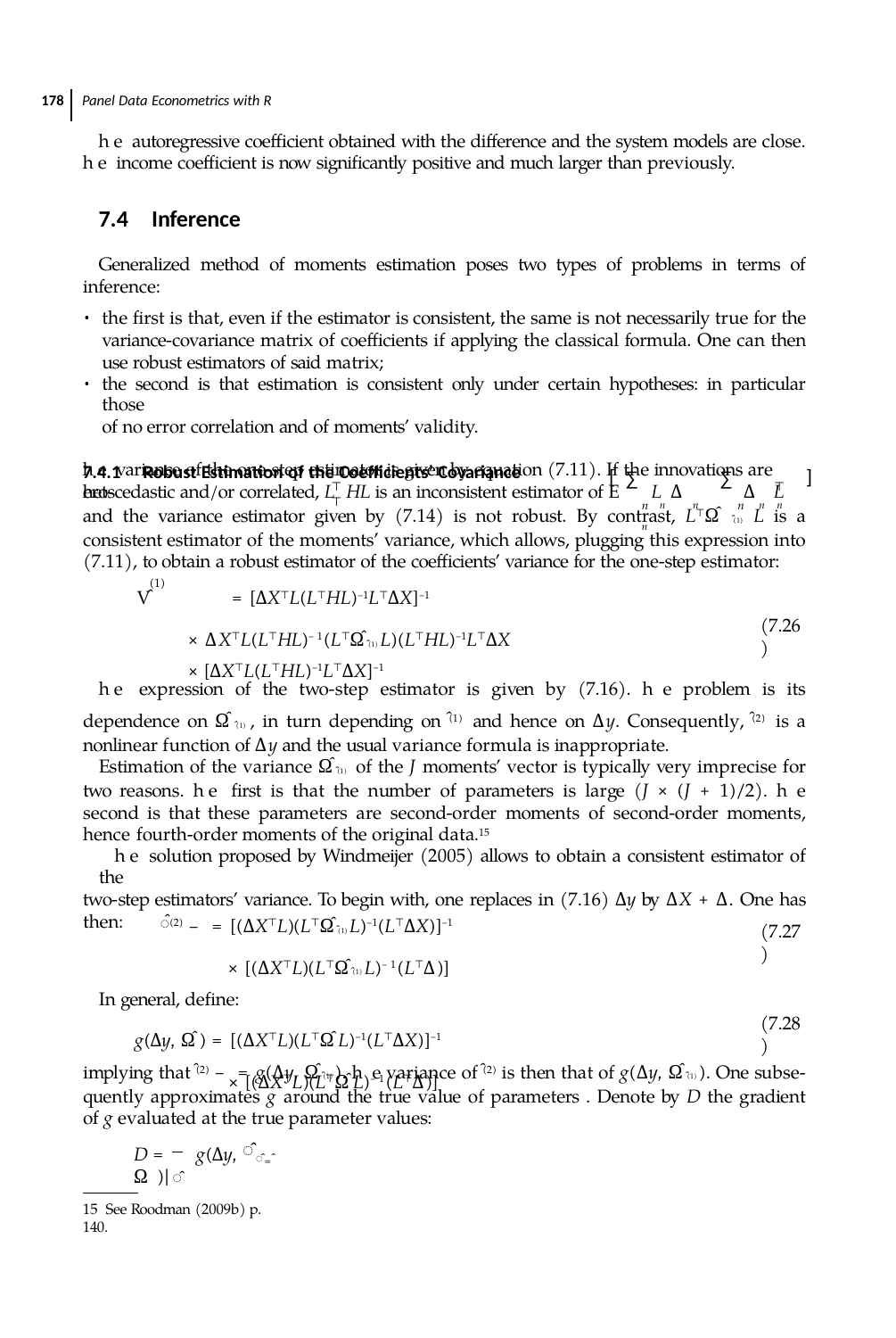

178  Panel Data Econometrics with R

he autoregressive coeﬃcient obtained with the difference and the system models are close. he income coeﬃcient is now signiﬁcantly positive and much larger than previously.

7.4  Inference

Generalized method of moments estimation poses two types of problems in terms of inference:
the ﬁrst is that, even if the estimator is consistent, the same is not necessarily true for the variance-covariance matrix of coeﬃcients if applying the classical formula. One can then use robust estimators of said matrix;
the second is that estimation is consistent only under certain hypotheses: in particular those
of no error correlation and of moments’ validity.

7.4.1  Robust Estimation of the Coefficients’ Covariance

he variance of the one-step estimator is given by equation (7.11). If the innovations are het-
[
 ]
∑
∑
⊤	⊤
⊤
Δ  L
eroscedastic and/or correlated, L HL is an inconsistent estimator of E	L Δ
n n	n	n  n n  n
and the variance estimator given by (7.14) is not robust. By contrast, L⊤Ω̂ ̂(1) L is a consistent estimator of the moments’ variance, which allows, plugging this expression into (7.11), to obtain a robust estimator of the coeﬃcients’ variance for the one-step estimator:
(1)
V̂	= [ΔX⊤L(L⊤HL)–1L⊤ΔX]–1
× ΔX⊤L(L⊤HL)–1(L⊤Ω̂ ̂(1) L)(L⊤HL)–1L⊤ΔX
× [ΔX⊤L(L⊤HL)–1L⊤ΔX]–1
(7.26)
he expression of the two-step estimator is given by (7.16). he problem is its dependence on Ω̂ ̂(1) , in turn depending on ̂(1)  and hence on Δy. Consequently, ̂(2)  is a nonlinear function of Δy and the usual variance formula is inappropriate.
Estimation of the variance Ω̂ ̂(1)    of the J moments’ vector is typically very imprecise for two reasons. he ﬁrst is that the number of parameters is large (J × (J + 1)/2). he second is that these parameters are second-order moments of second-order moments, hence fourth-order moments of the original data.15
he solution proposed by Windmeijer (2005) allows to obtain a consistent estimator of the
two-step estimators’ variance. To begin with, one replaces in (7.16) Δy by ΔX + Δ. One has then:
̂(2) –  = [(ΔX⊤L)(L⊤Ω̂ ̂(1) L)–1(L⊤ΔX)]–1
× [(ΔX⊤L)(L⊤Ω̂ ̂(1) L)–1(L⊤Δ)]
In general, deﬁne:
g(Δy, Ω̂ ) = [(ΔX⊤L)(L⊤Ω̂ L)–1(L⊤ΔX)]–1
× [(ΔX⊤L)(L⊤Ω̂ L)–1(L⊤Δ)]
(7.27)
(7.28)
implying that ̂(2)  –  = g(Δy, Ω̂ ̂(1) ). he variance of ̂(2)  is then that of g(Δy, Ω̂ ̂(1) ). One subse- quently approximates g around the true value of parameters . Denote by D the gradient of g evaluated at the true parameter values:

̂
D =	g(Δy, Ω )|
̂ ̂
 =
̂

15 See Roodman (2009b) p. 140.